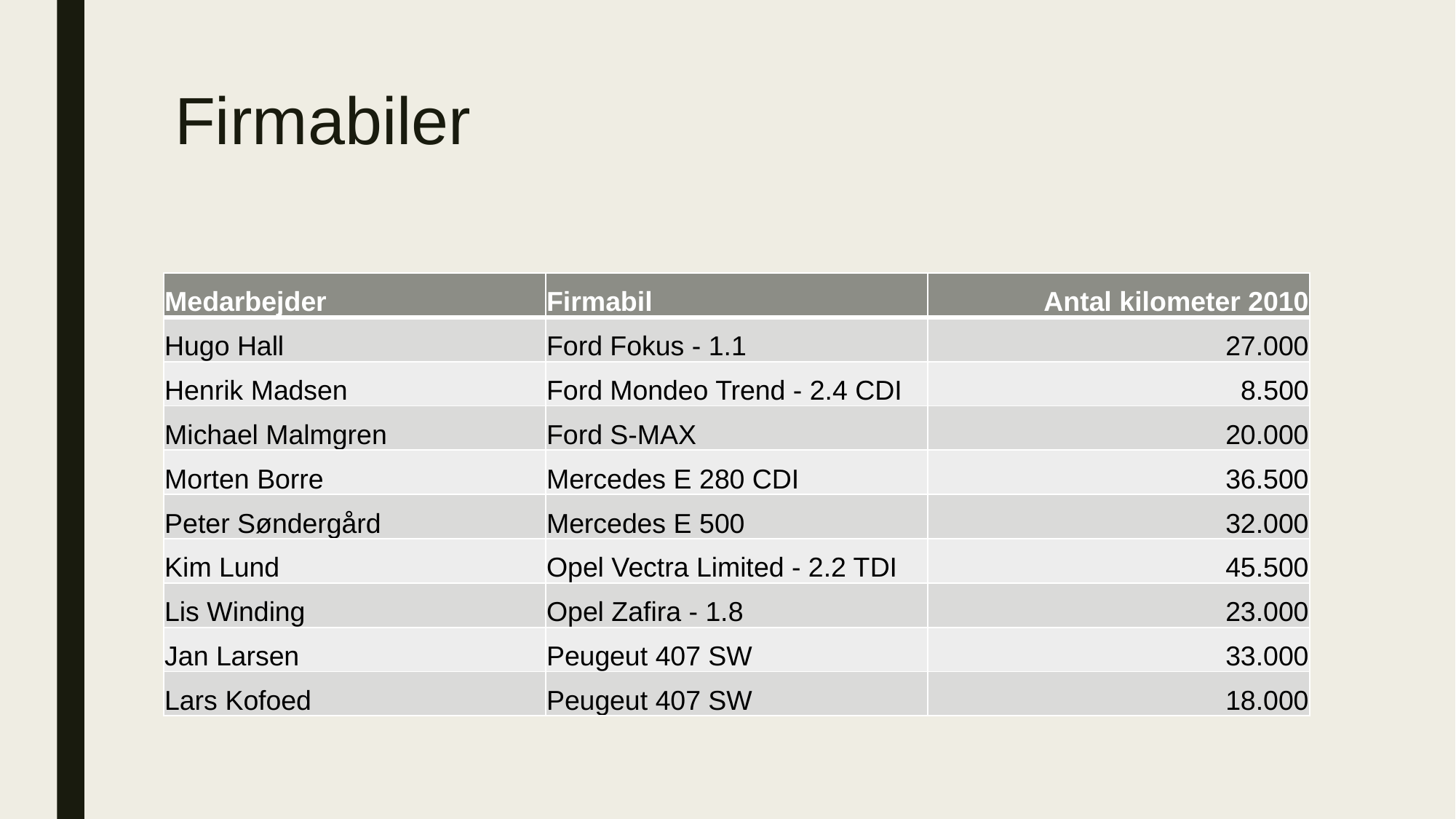

# Firmabiler
| Medarbejder | Firmabil | Antal kilometer 2010 |
| --- | --- | --- |
| Hugo Hall | Ford Fokus - 1.1 | 27.000 |
| Henrik Madsen | Ford Mondeo Trend - 2.4 CDI | 8.500 |
| Michael Malmgren | Ford S-MAX | 20.000 |
| Morten Borre | Mercedes E 280 CDI | 36.500 |
| Peter Søndergård | Mercedes E 500 | 32.000 |
| Kim Lund | Opel Vectra Limited - 2.2 TDI | 45.500 |
| Lis Winding | Opel Zafira - 1.8 | 23.000 |
| Jan Larsen | Peugeut 407 SW | 33.000 |
| Lars Kofoed | Peugeut 407 SW | 18.000 |